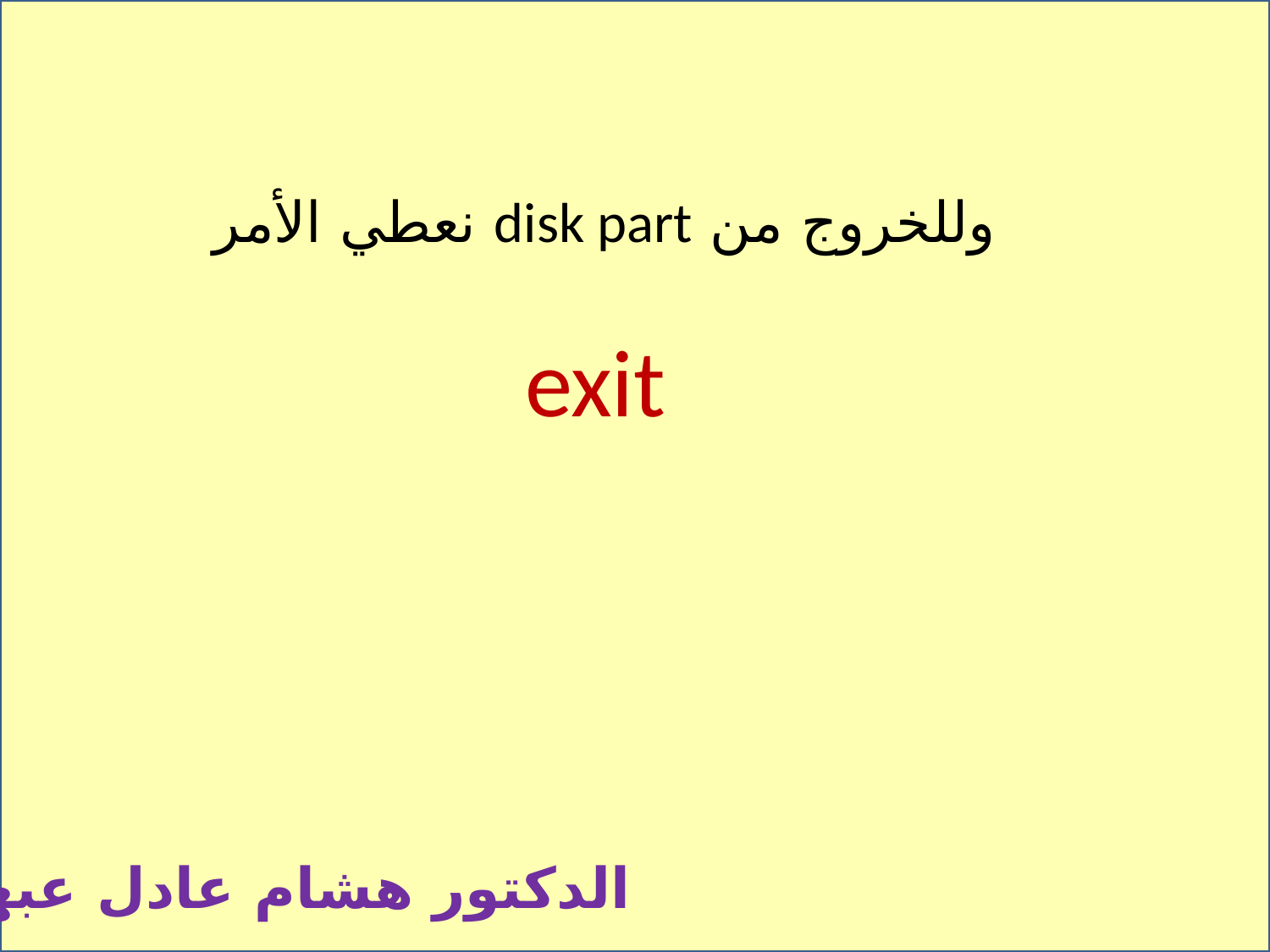

وللخروج من disk part نعطي الأمر

exit
الدكتور هشام عادل عبهري